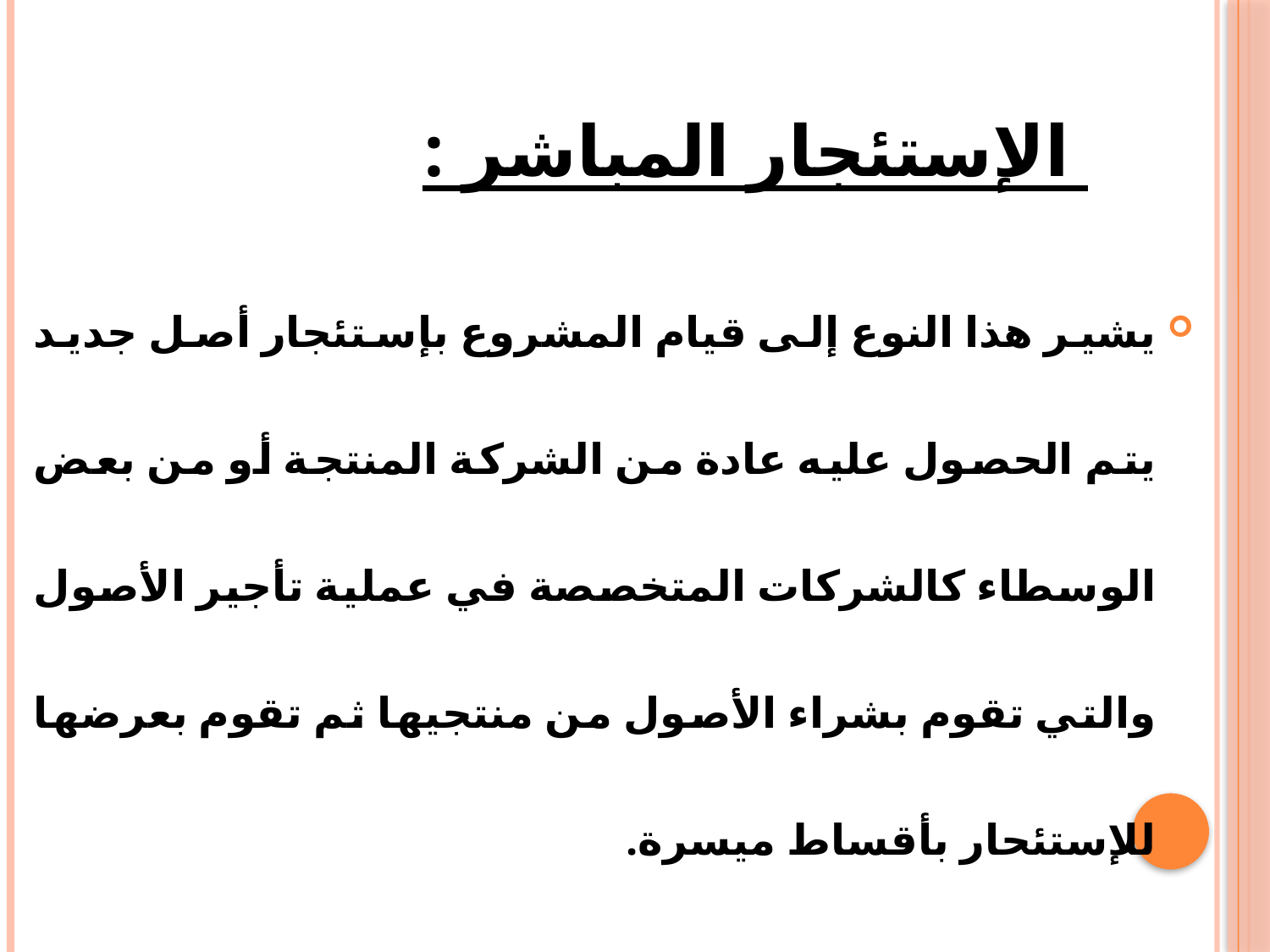

# الإستئجار المباشر :
يشير هذا النوع إلى قيام المشروع بإستئجار أصل جديد يتم الحصول عليه عادة من الشركة المنتجة أو من بعض الوسطاء كالشركات المتخصصة في عملية تأجير الأصول والتي تقوم بشراء الأصول من منتجيها ثم تقوم بعرضها للإستئحار بأقساط ميسرة.